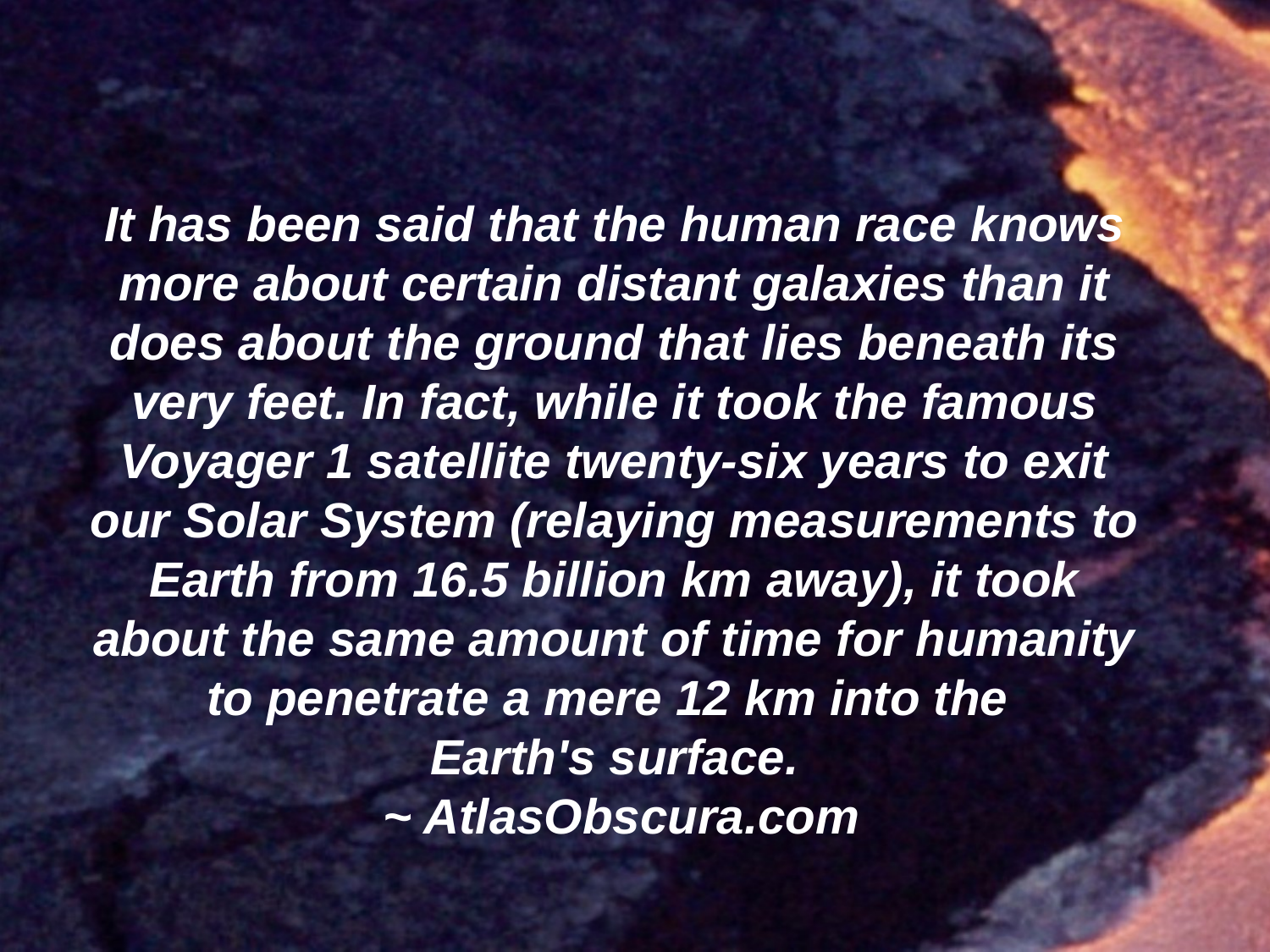

# It has been said that the human race knows more about certain distant galaxies than it does about the ground that lies beneath its very feet. In fact, while it took the famous Voyager 1 satellite twenty-six years to exit our Solar System (relaying measurements to Earth from 16.5 billion km away), it took about the same amount of time for humanity to penetrate a mere 12 km into the Earth's surface. ~ AtlasObscura.com